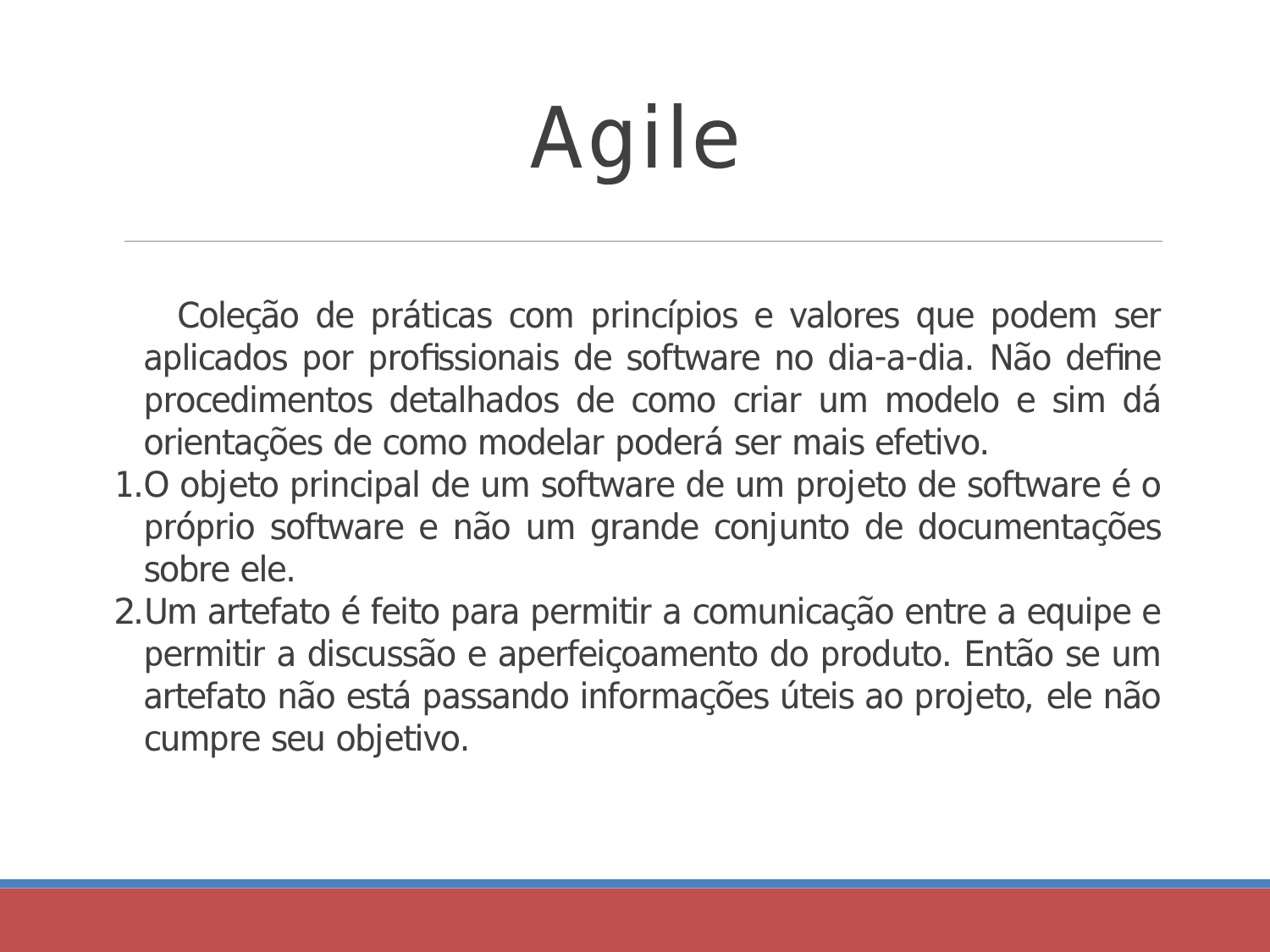

Agile
  Coleção de práticas com princípios e valores que podem ser aplicados por profissionais de software no dia-a-dia. Não define procedimentos detalhados de como criar um modelo e sim dá orientações de como modelar poderá ser mais efetivo.
O objeto principal de um software de um projeto de software é o próprio software e não um grande conjunto de documentações sobre ele.
Um artefato é feito para permitir a comunicação entre a equipe e permitir a discussão e aperfeiçoamento do produto. Então se um artefato não está passando informações úteis ao projeto, ele não cumpre seu objetivo.